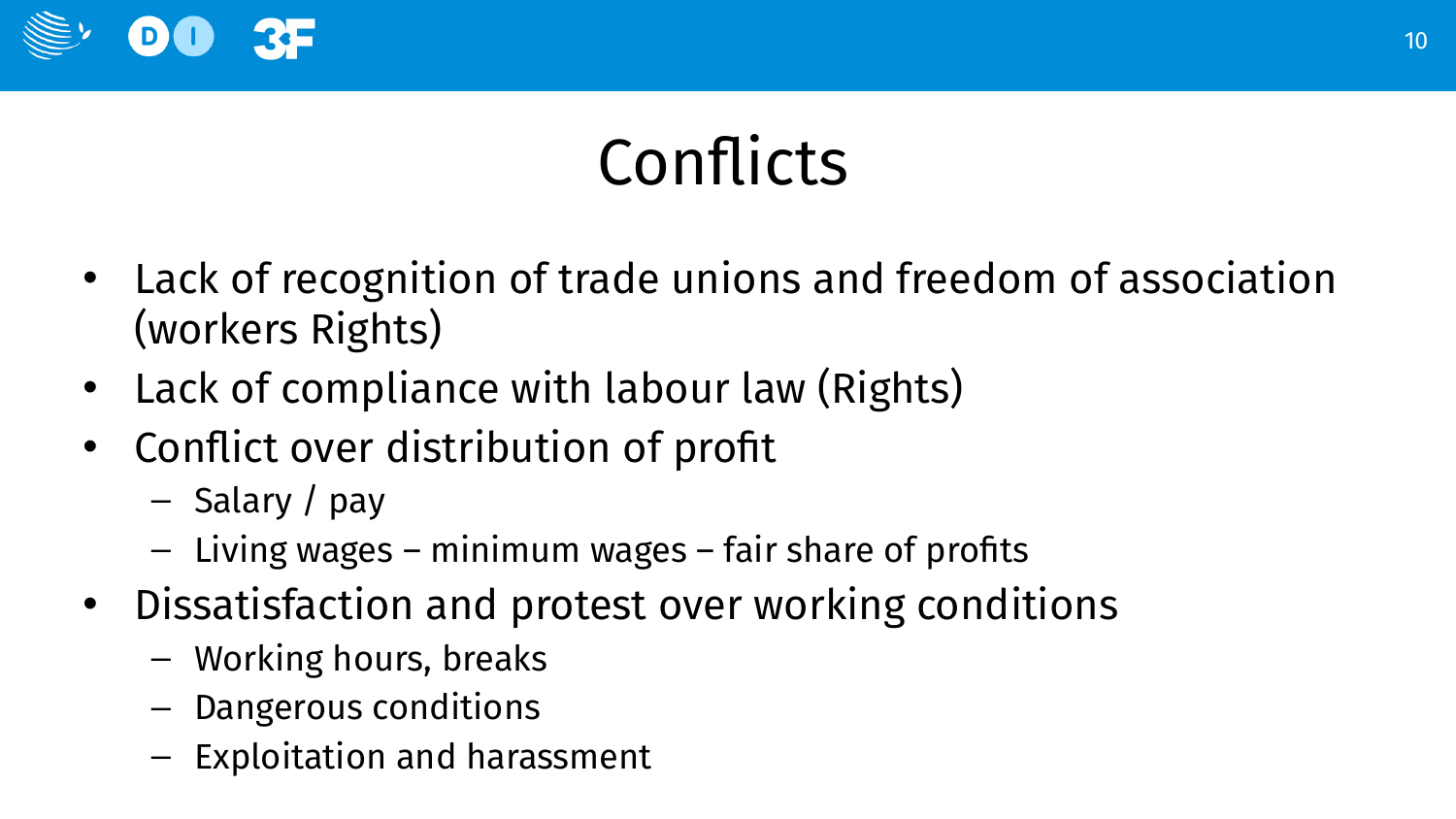

10
# Conflicts

Lack of recognition of trade unions and freedom of association (workers Rights)
Lack of compliance with labour law (Rights)
Conflict over distribution of profit
Salary / pay
Living wages – minimum wages – fair share of profits
Dissatisfaction and protest over working conditions
Working hours, breaks
Dangerous conditions
Exploitation and harassment